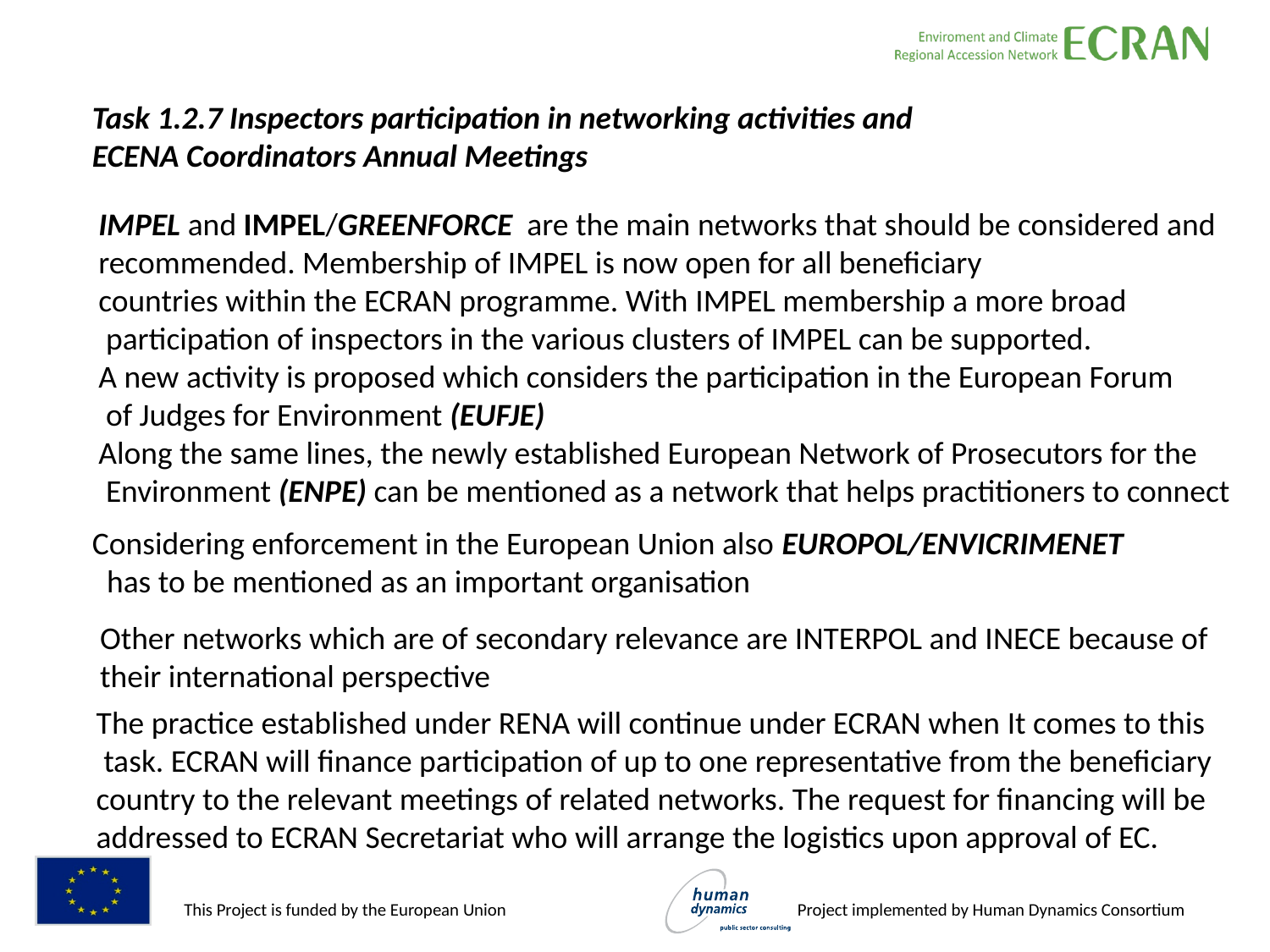

Task 1.2.7 Inspectors participation in networking activities and
ECENA Coordinators Annual Meetings

IMPEL and IMPEL/GREENFORCE  are the main networks that should be considered and
recommended. Membership of IMPEL is now open for all beneficiary
countries within the ECRAN programme. With IMPEL membership a more broad
 participation of inspectors in the various clusters of IMPEL can be supported.
A new activity is proposed which considers the participation in the European Forum
 of Judges for Environment (EUFJE)
Along the same lines, the newly established European Network of Prosecutors for the
 Environment (ENPE) can be mentioned as a network that helps practitioners to connect
#
Considering enforcement in the European Union also EUROPOL/ENVICRIMENET
  has to be mentioned as an important organisation

Other networks which are of secondary relevance are INTERPOL and INECE because of
their international perspective
The practice established under RENA will continue under ECRAN when It comes to this
 task. ECRAN will finance participation of up to one representative from the beneficiary
country to the relevant meetings of related networks. The request for financing will be
addressed to ECRAN Secretariat who will arrange the logistics upon approval of EC.